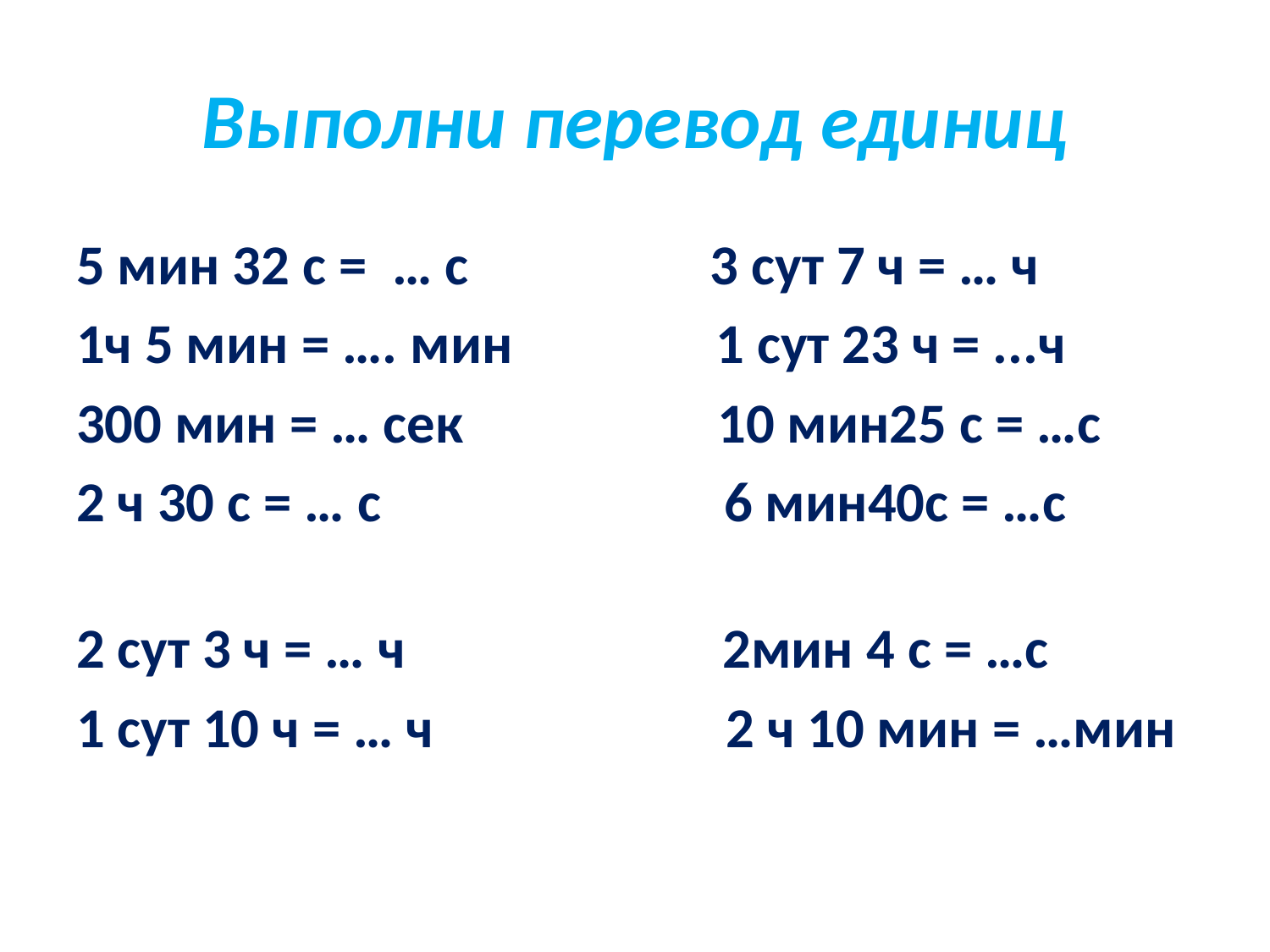

# Выполни перевод единиц
5 мин 32 с =  … с                   3 сут 7 ч = … ч
1ч 5 мин = …. мин                1 сут 23 ч = ...ч
300 мин = … сек                    10 мин25 с = …с
2 ч 30 с = … с                           6 мин40с = …с
2 сут 3 ч = … ч                         2мин 4 с = …с
1 сут 10 ч = … ч                       2 ч 10 мин = …мин